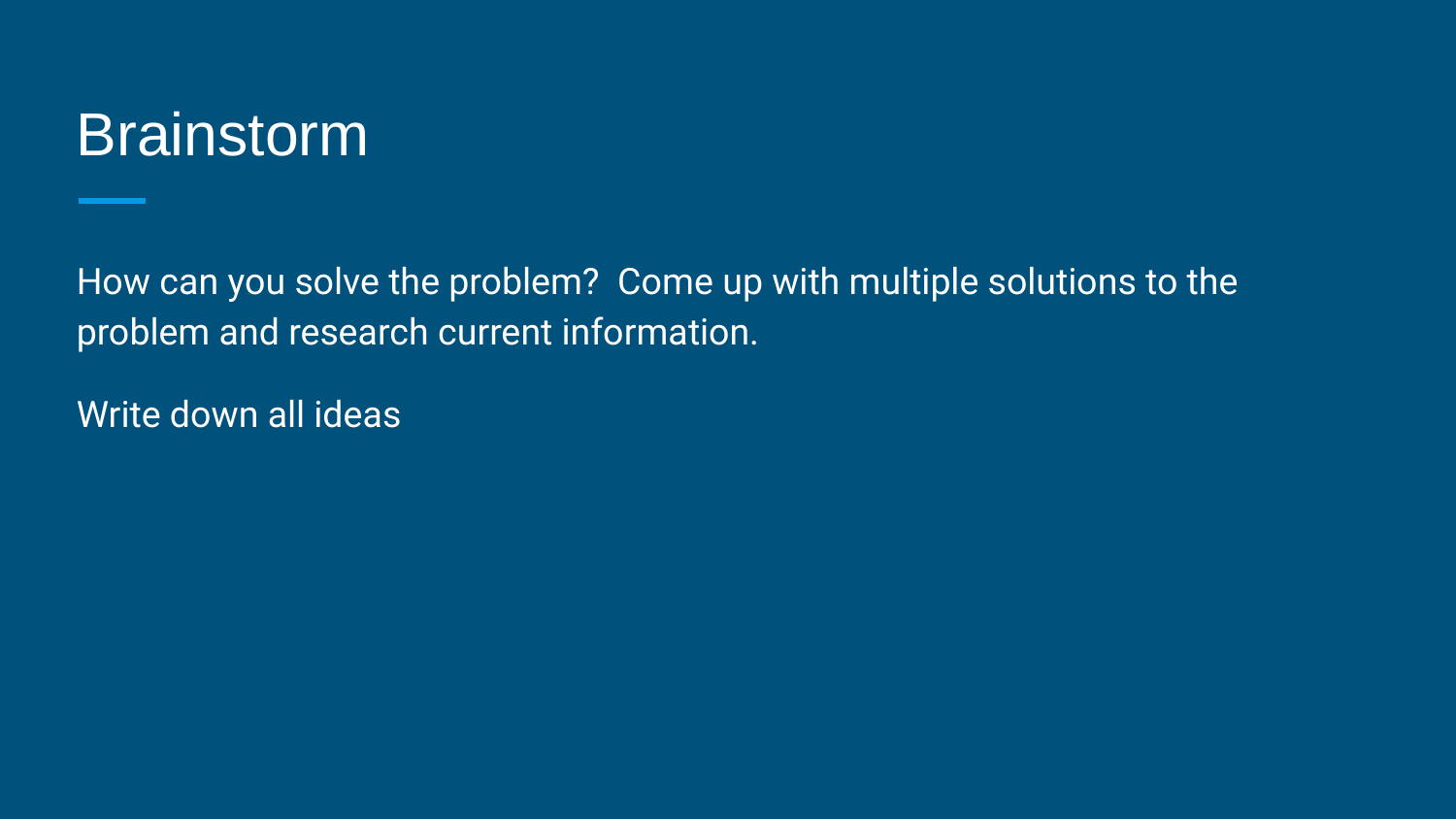

# Brainstorm
How can you solve the problem?  Come up with multiple solutions to the problem and research current information.
Write down all ideas